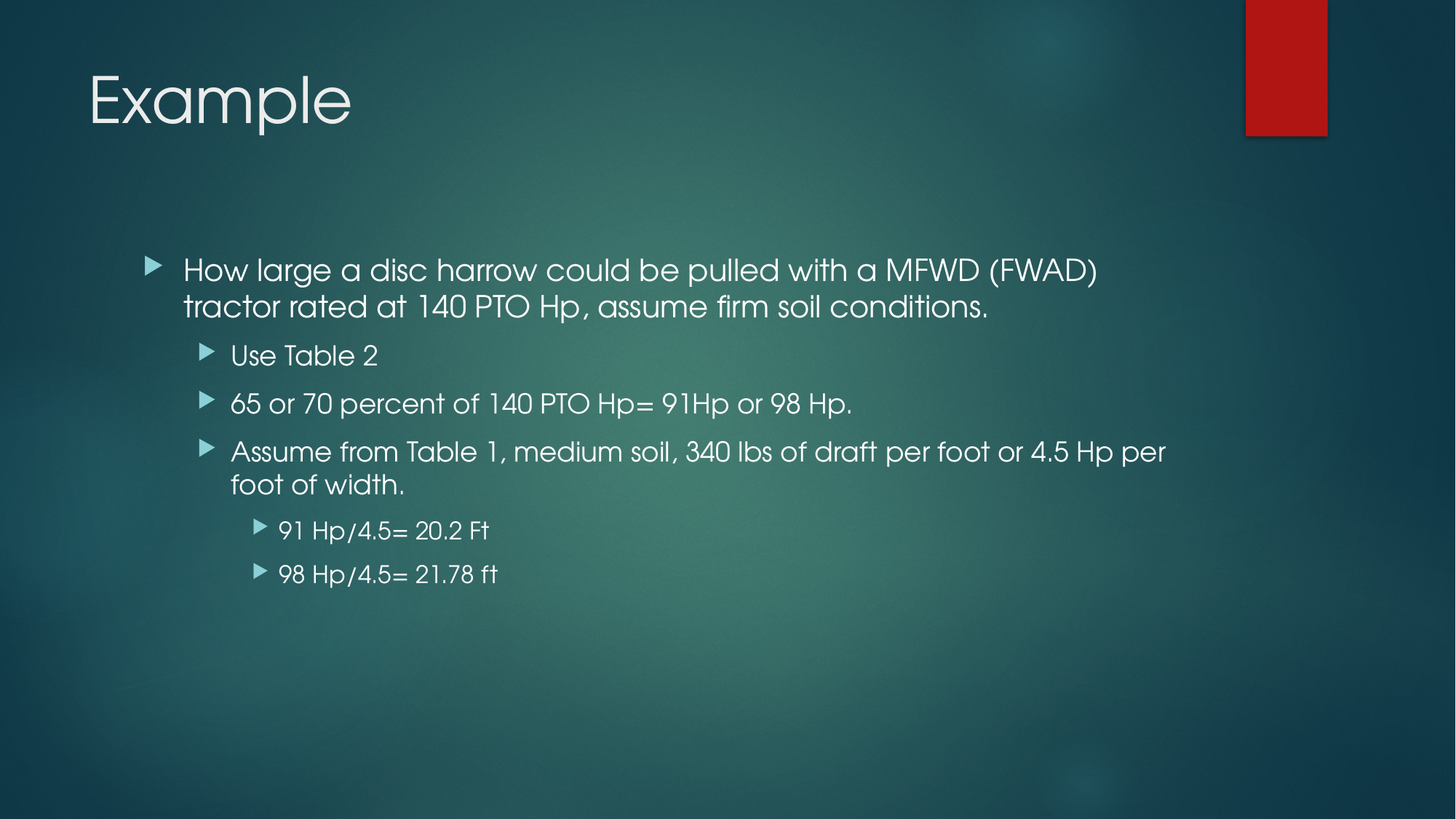

# Example
How large a disc harrow could be pulled with a MFWD (FWAD) tractor rated at 140 PTO Hp, assume firm soil conditions.
Use Table 2
65 or 70 percent of 140 PTO Hp= 91Hp or 98 Hp.
Assume from Table 1, medium soil, 340 lbs of draft per foot or 4.5 Hp per foot of width.
91 Hp/4.5= 20.2 Ft
98 Hp/4.5= 21.78 ft